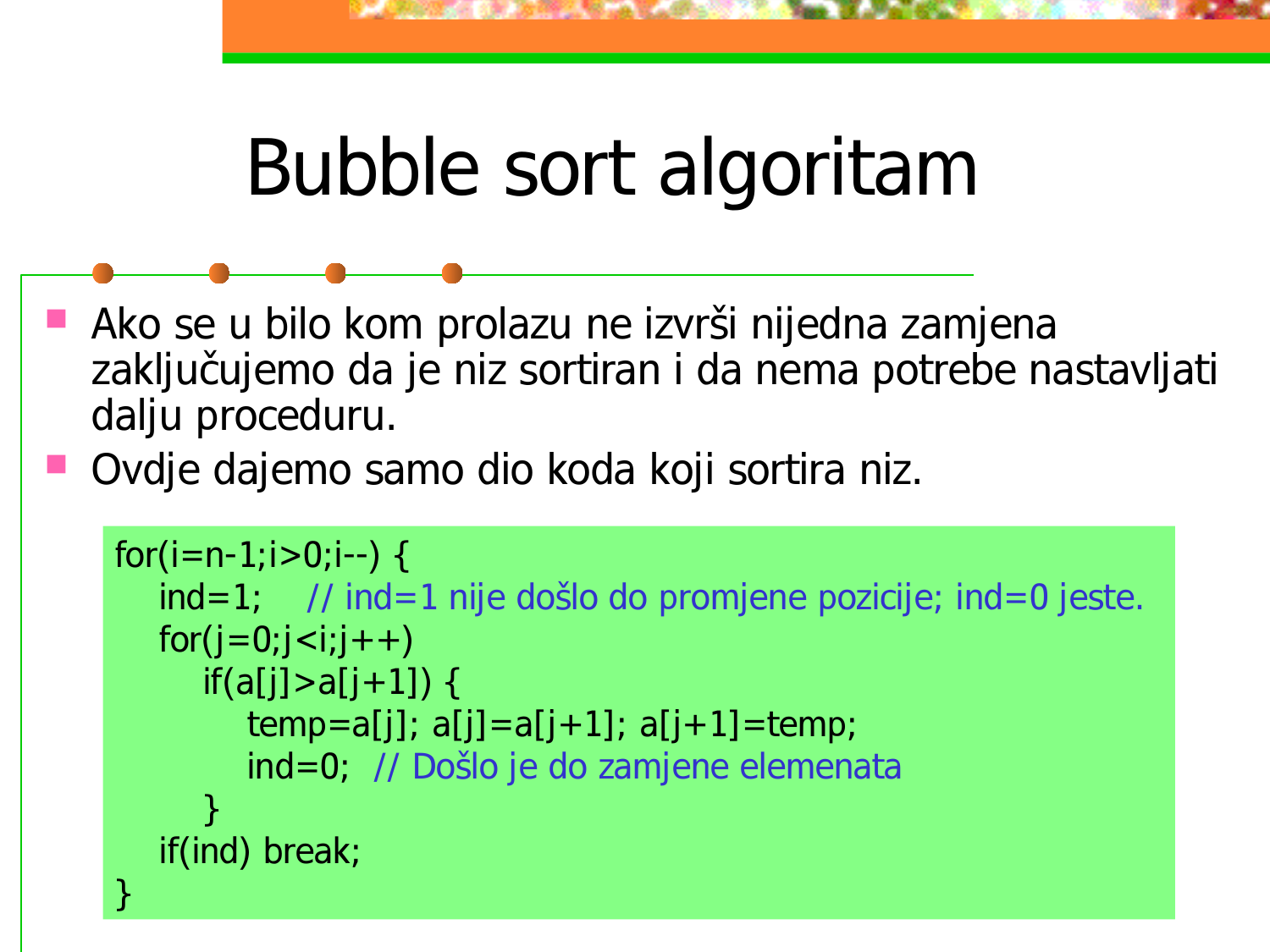

# Bubble sort algoritam
Ako se u bilo kom prolazu ne izvrši nijedna zamjena zaključujemo da je niz sortiran i da nema potrebe nastavljati dalju proceduru.
Ovdje dajemo samo dio koda koji sortira niz.
for(i=n-1;i>0;i--) {
    ind=1;    // ind=1 nije došlo do promjene pozicije; ind=0 jeste.
    for(j=0;j<i;j++)
        if(a[j]>a[j+1]) {
            temp=a[j]; a[j]=a[j+1]; a[j+1]=temp;
            ind=0;  // Došlo je do zamjene elemenata
        }
    if(ind) break;
}